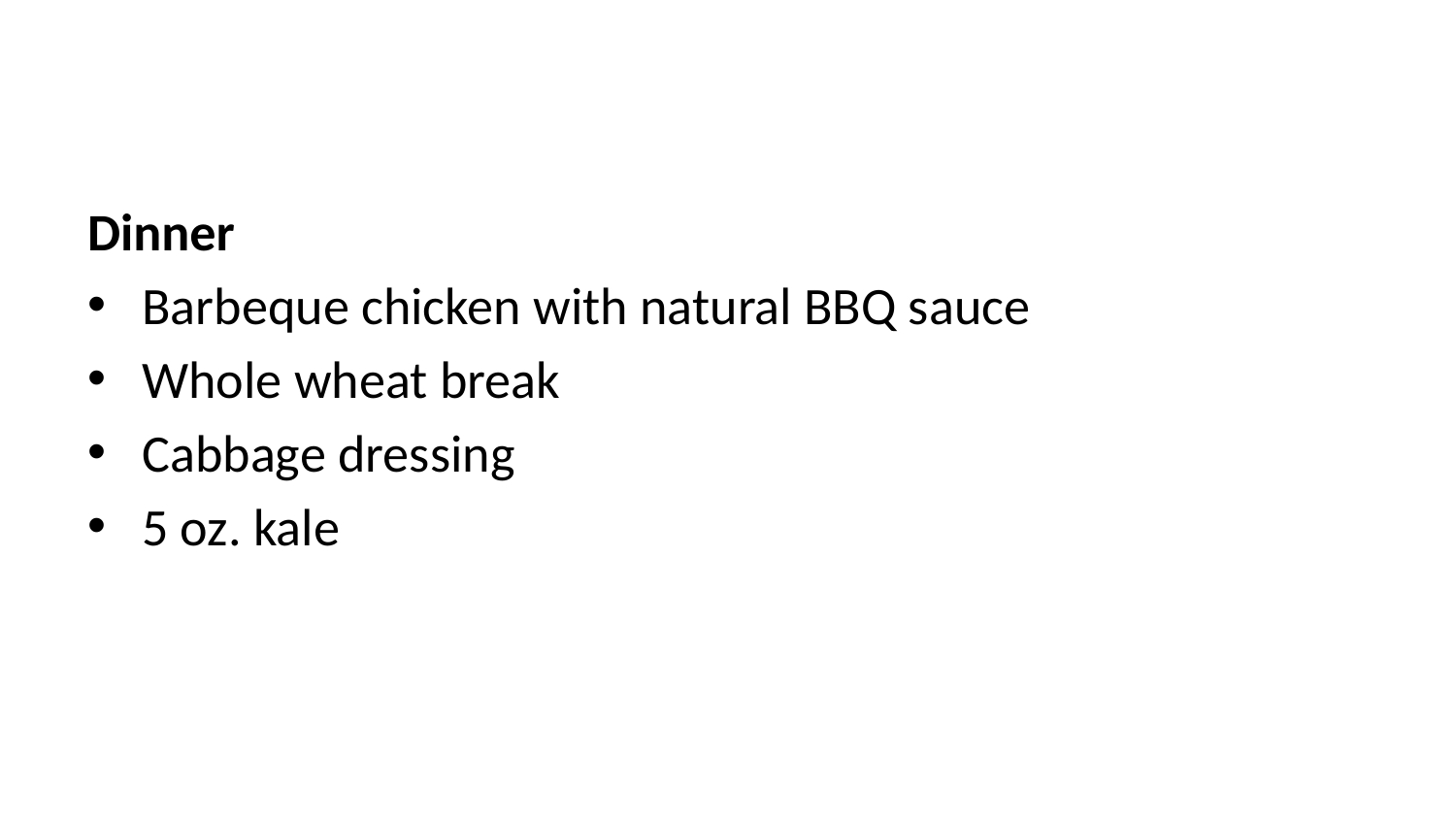

Dinner
Barbeque chicken with natural BBQ sauce
Whole wheat break
Cabbage dressing
5 oz. kale